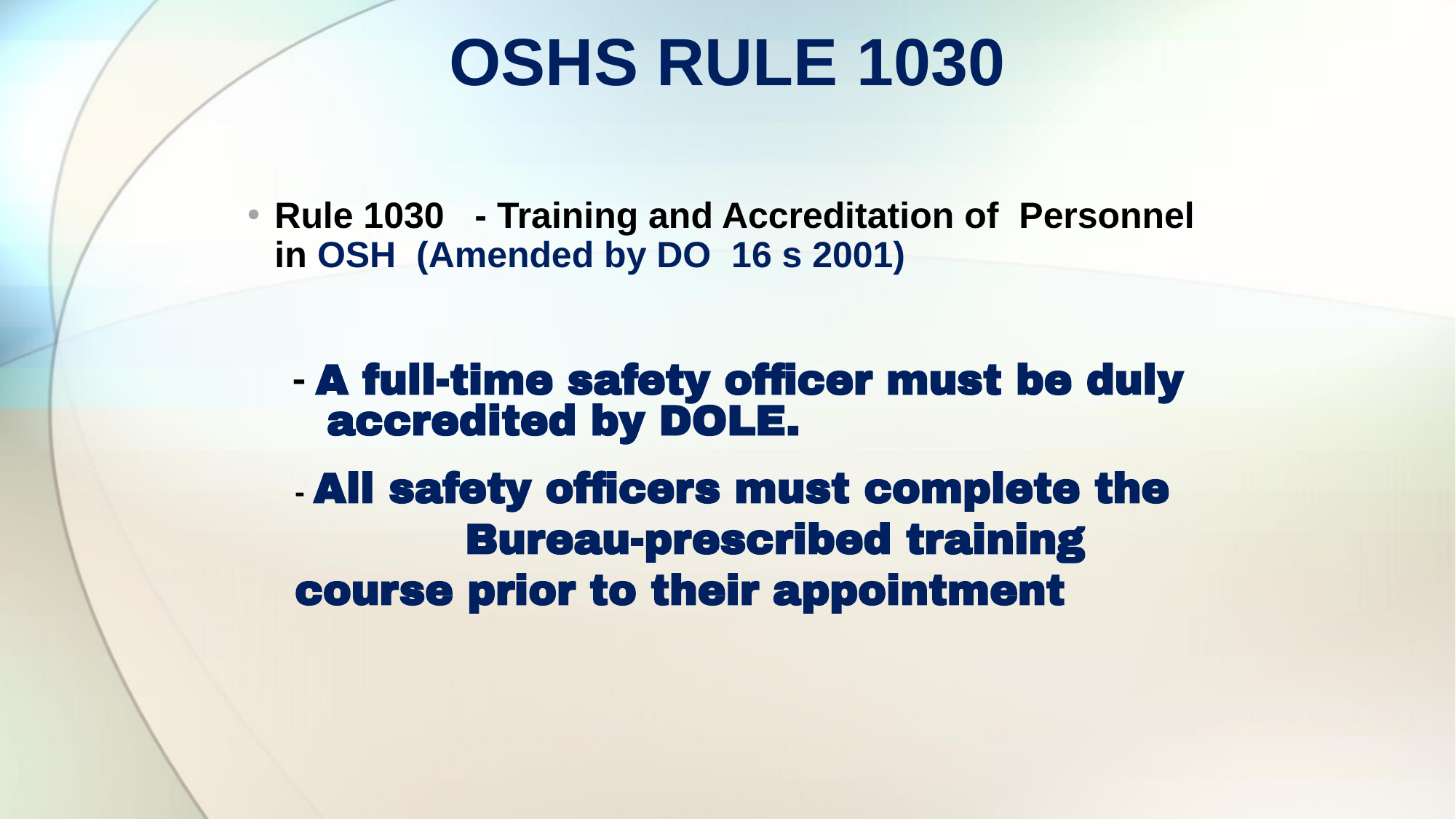

# OSHS RULE 1030
Rule 1030   - Training and Accreditation of  Personnel in OSH  (Amended by DO  16 s 2001)

- A full-time safety officer must be duly accredited by DOLE.
- All safety officers must complete the               Bureau-prescribed training course prior to their appointment